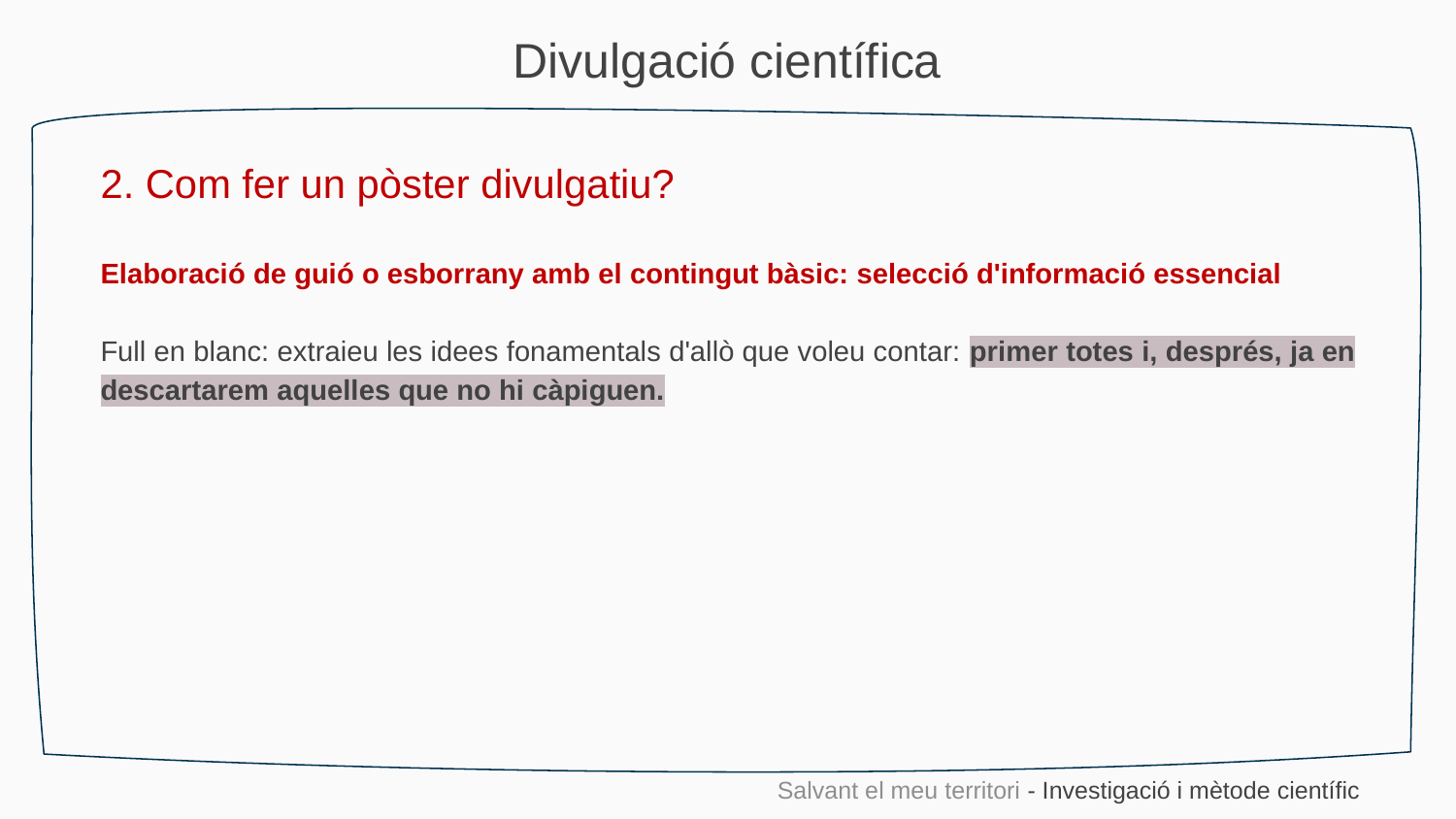

Divulgació científica

2. Com fer un pòster divulgatiu?

Elaboració de guió o esborrany amb el contingut bàsic: selecció d'informació essencial

Full en blanc: extraieu les idees fonamentals d'allò que voleu contar: primer totes i, després, ja en descartarem aquelles que no hi càpiguen.

Salvant el meu territori - Investigació i mètode científic